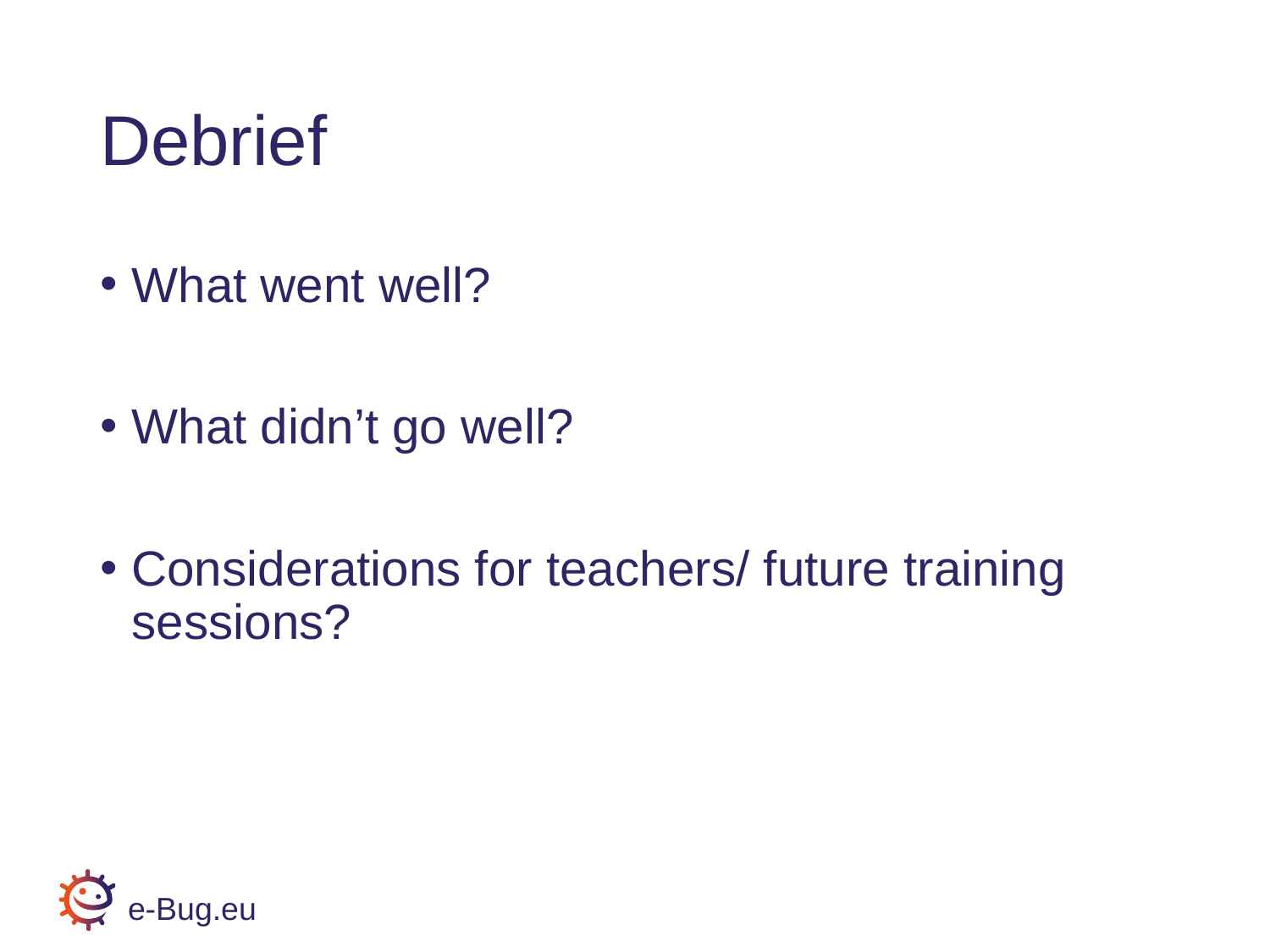

# Debrief
What went well?

What didn’t go well?

Considerations for teachers/ future training sessions?
e-Bug.eu